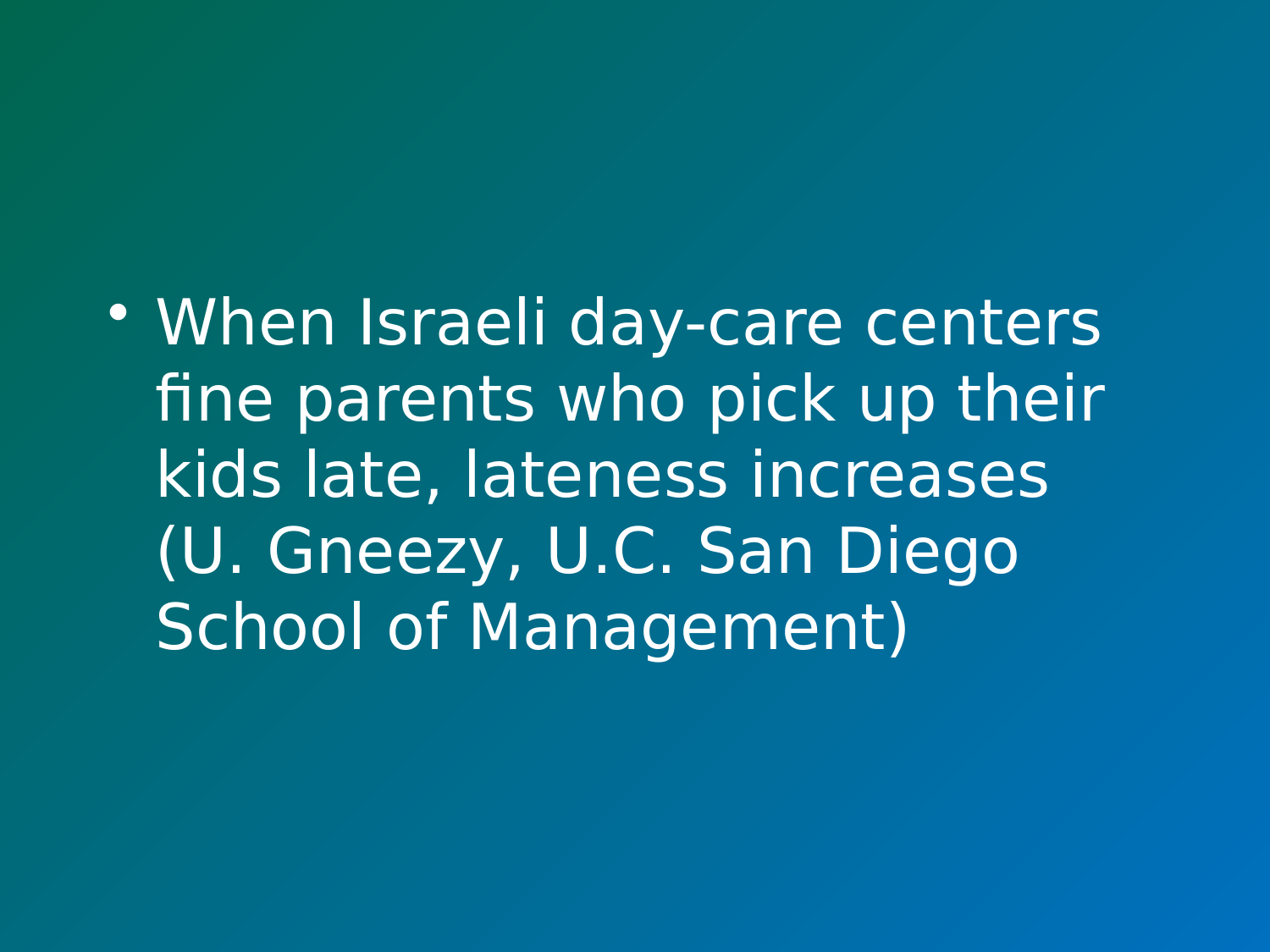

#
When Israeli day-care centers fine parents who pick up their kids late, lateness increases
(U. Gneezy, U.C. San Diego School of Management)